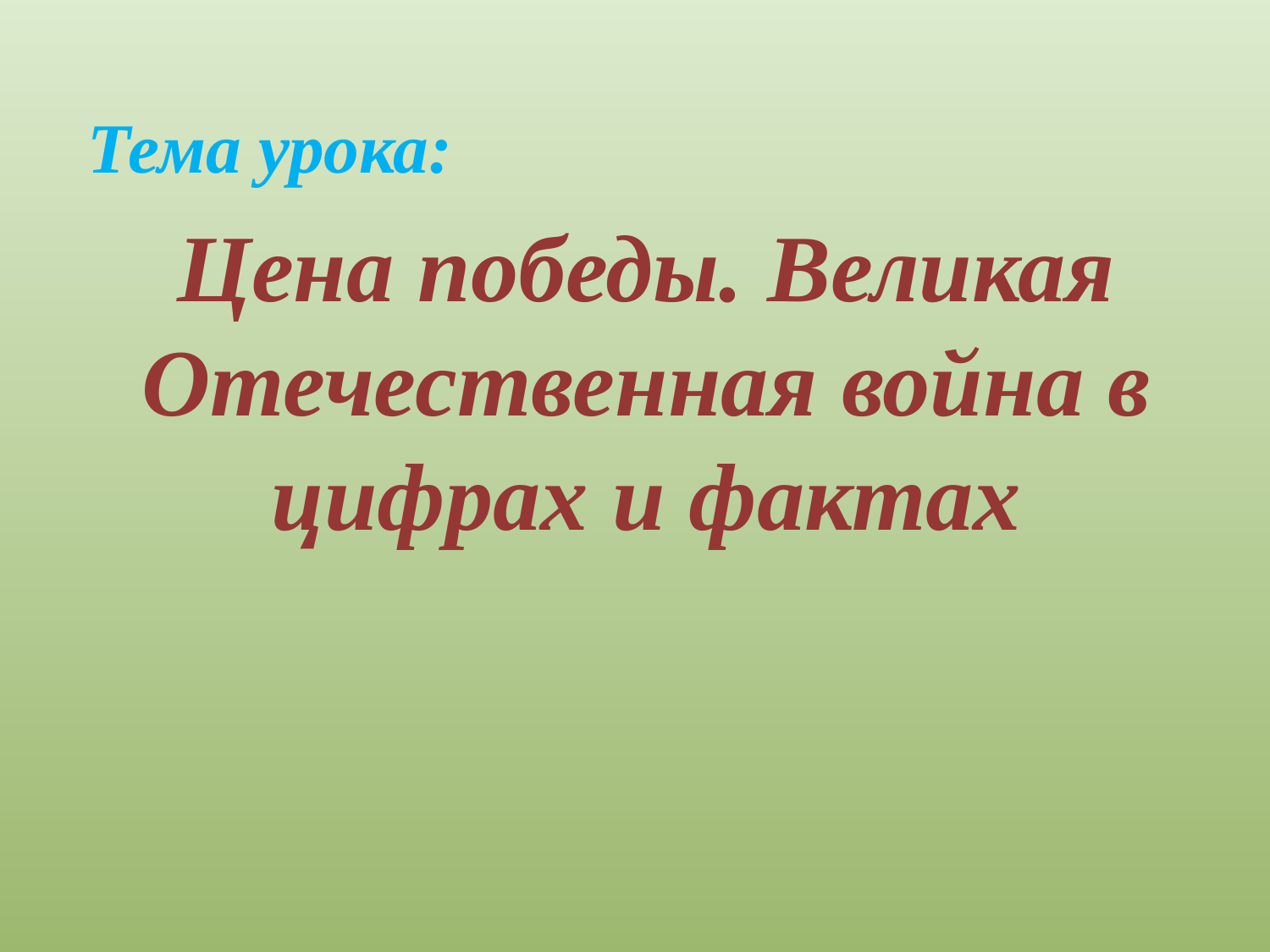

Тема урока:
Цена победы. Великая Отечественная война в цифрах и фактах